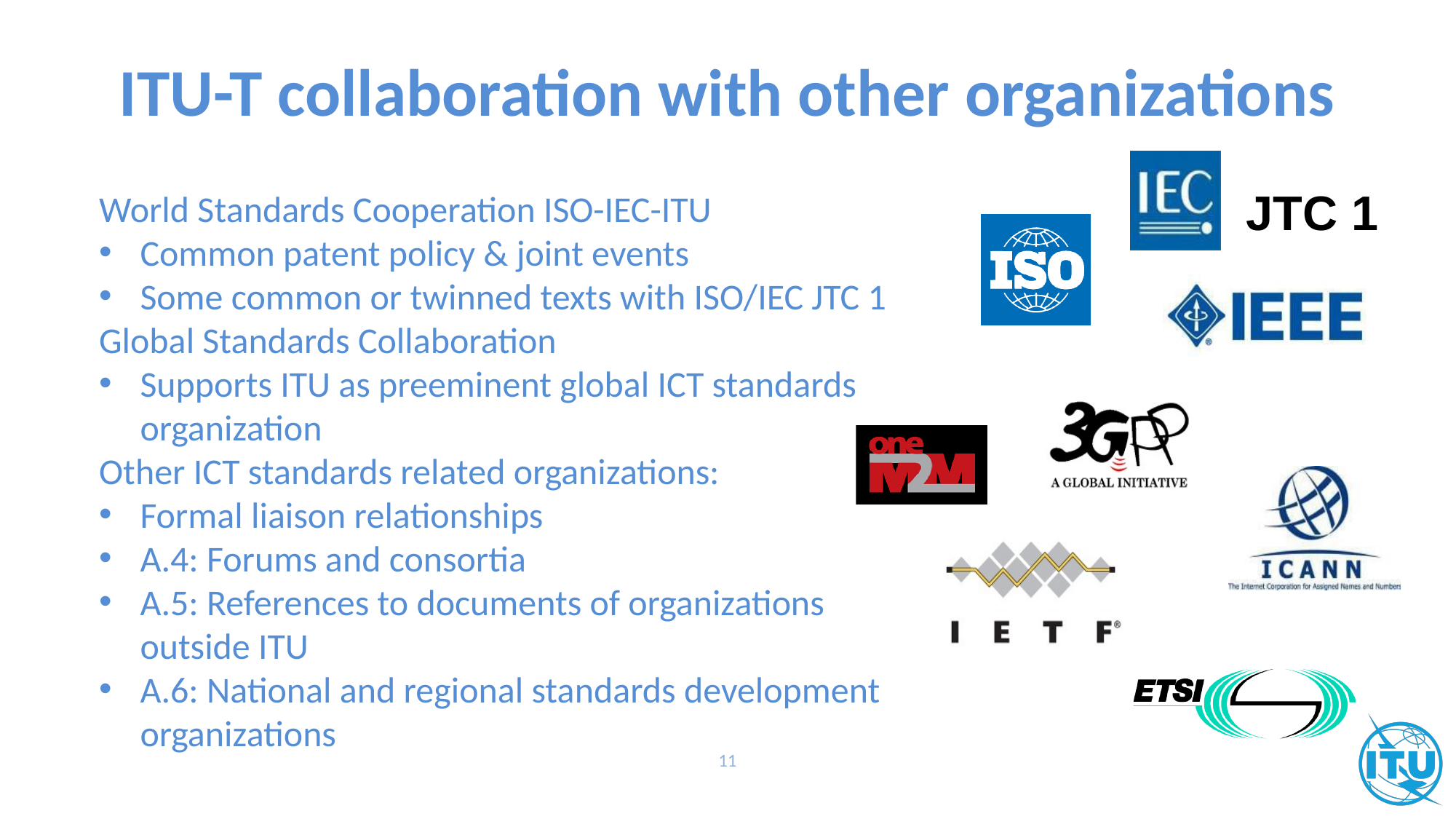

# ITU-T collaboration with other organizations

World Standards Cooperation ISO-IEC-ITU
Common patent policy & joint events
Some common or twinned texts with ISO/IEC JTC 1
Global Standards Collaboration
Supports ITU as preeminent global ICT standards organization
Other ICT standards related organizations:
Formal liaison relationships
A.4: Forums and consortia
A.5: References to documents of organizations outside ITU
A.6: National and regional standards development organizations
JTC 1

11